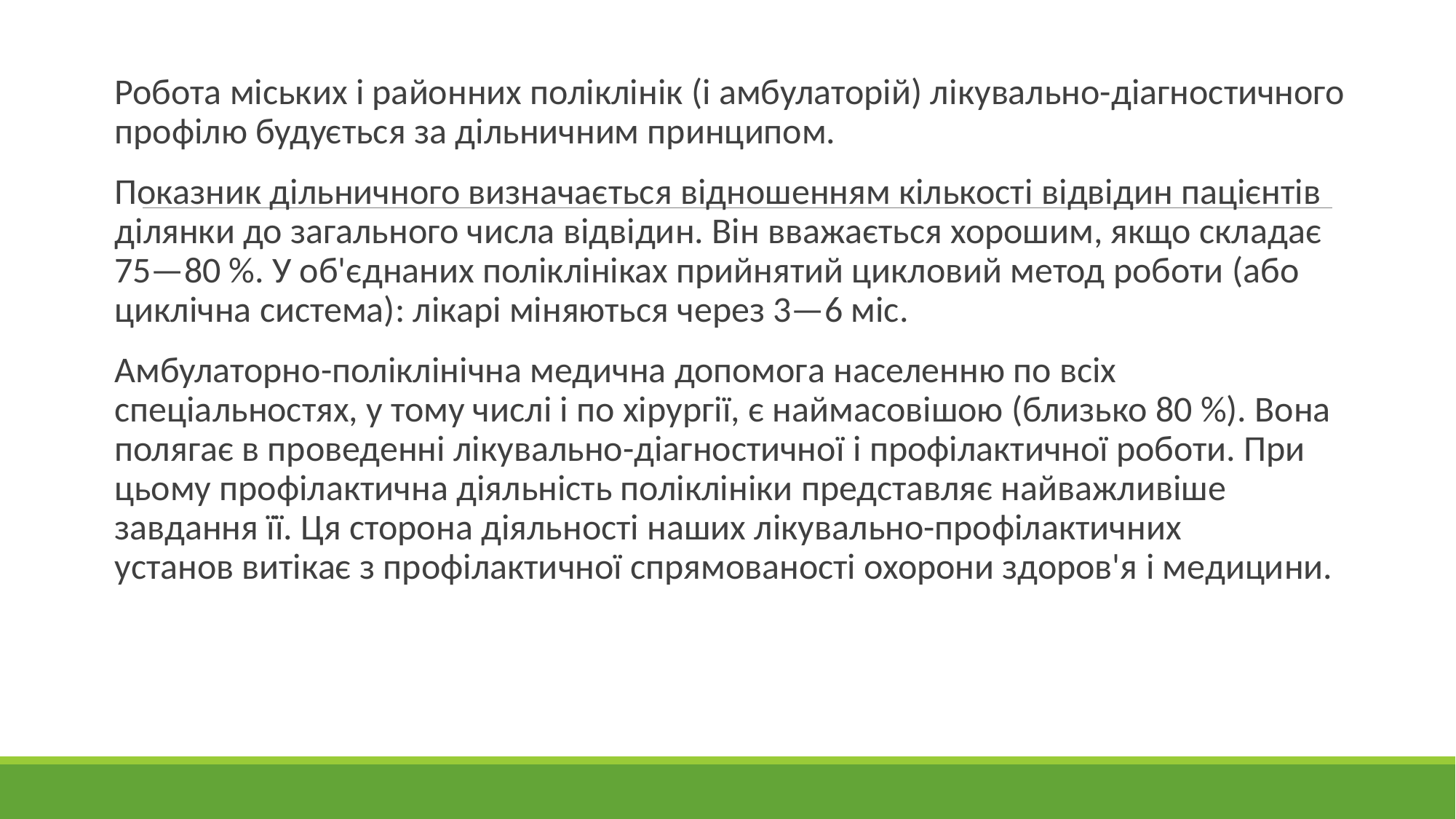

Робота міських і районних поліклінік (і амбулаторій) лікувально-діагностичного профілю будується за дільничним принципом.
Показник дільничного визначається відношенням кількості відвідин пацієнтів ділянки до загального числа відвідин. Він вважається хорошим, якщо складає 75—80 %. У об'єднаних поліклініках прийнятий цикловий метод роботи (або циклічна система): лікарі міняються через 3—6 міс.
Амбулаторно-поліклінічна медична допомога населенню по всіх спеціальностях, у тому числі і по хірургії, є наймасовішою (близько 80 %). Вона полягає в проведенні лікувально-діагностичної і профілактичної роботи. При цьому профілактична діяльність поліклініки представляє найважливіше завдання її. Ця сторона діяльності наших лікувально-профілактичних установ витікає з профілактичної спрямованості охорони здоров'я і медицини.